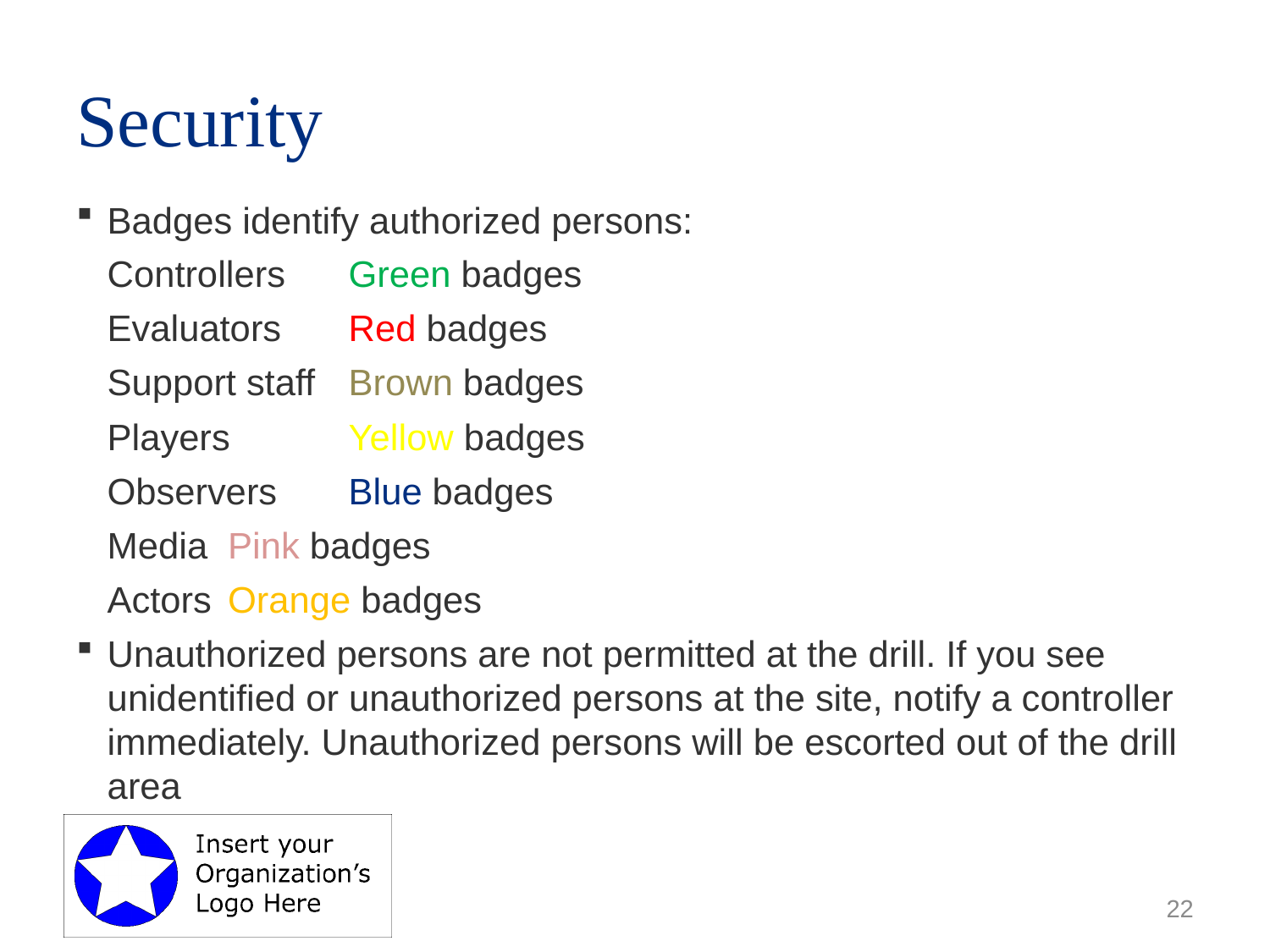

# Security
Badges identify authorized persons:
		Controllers	Green badges
		Evaluators	Red badges
		Support staff	Brown badges
		Players	Yellow badges
		Observers	Blue badges
		Media	Pink badges
		Actors	Orange badges
Unauthorized persons are not permitted at the drill. If you see unidentified or unauthorized persons at the site, notify a controller immediately. Unauthorized persons will be escorted out of the drill area

22